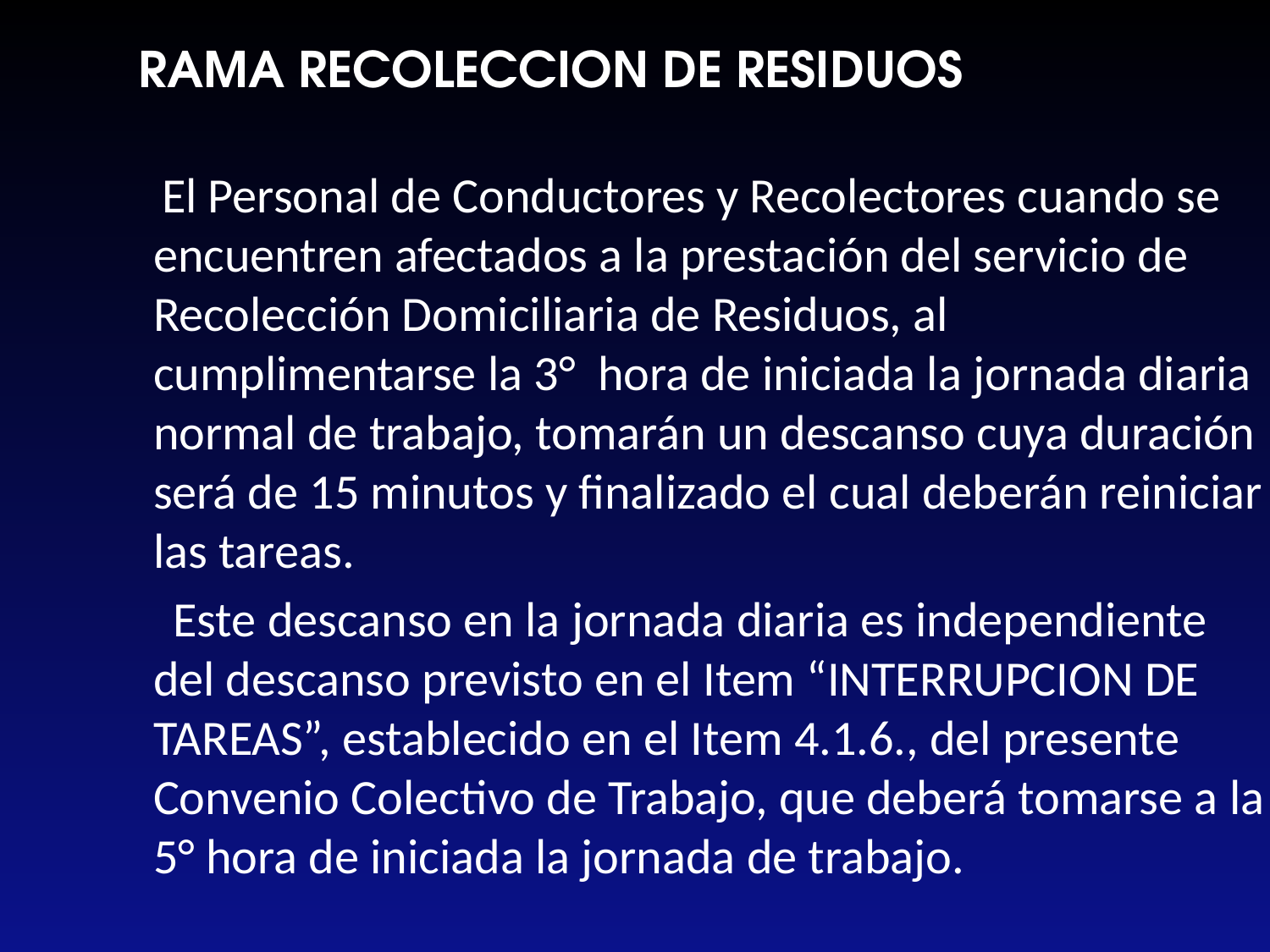

RAMA RECOLECCION DE RESIDUOS
     El Personal de Conductores y Recolectores cuando se encuentren afectados a la prestación del servicio de Recolección Domiciliaria de Residuos, al cumplimentarse la 3°  hora de iniciada la jornada diaria normal de trabajo, tomarán un descanso cuya duración será de 15 minutos y finalizado el cual deberán reiniciar las tareas.
      Este descanso en la jornada diaria es independiente del descanso previsto en el Item “INTERRUPCION DE TAREAS”, establecido en el Item 4.1.6., del presente Convenio Colectivo de Trabajo, que deberá tomarse a la 5° hora de iniciada la jornada de trabajo.